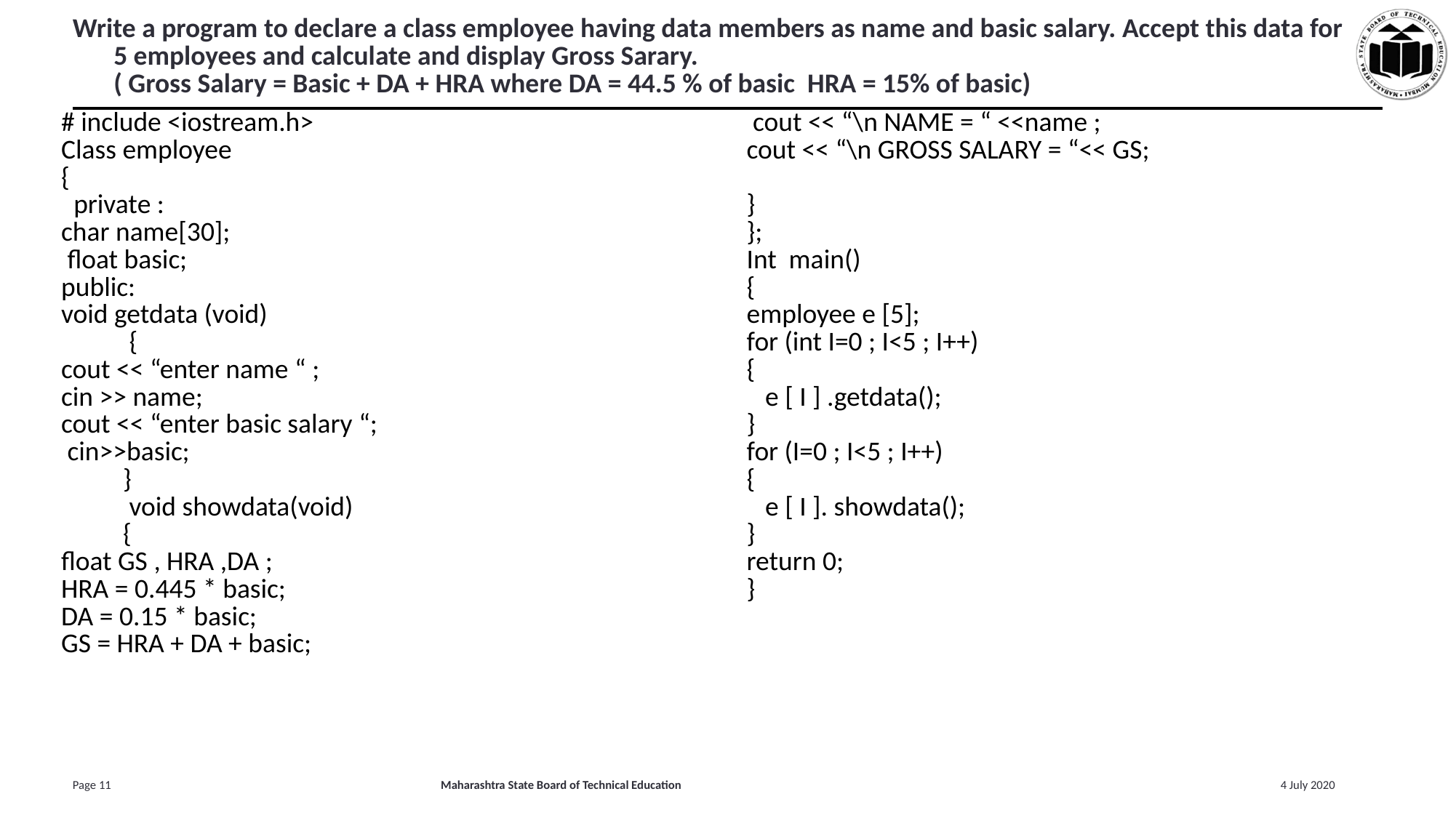

# Write a program to declare a class employee having data members as name and basic salary. Accept this data for 5 employees and calculate and display Gross Sarary. ( Gross Salary = Basic + DA + HRA where DA = 44.5 % of basic  HRA = 15% of basic)
| # include <iostream.h> Class employee { private : char name[30]; float basic; public: void getdata (void) { cout << “enter name “ ; cin >> name; cout << “enter basic salary “; cin>>basic; } void showdata(void) { float GS , HRA ,DA ; HRA = 0.445 \* basic; DA = 0.15 \* basic; GS = HRA + DA + basic; | cout << “\n NAME = “ <<name ; cout << “\n GROSS SALARY = “<< GS; } }; Int main() { employee e [5]; for (int I=0 ; I<5 ; I++) { e [ I ] .getdata(); } for (I=0 ; I<5 ; I++) { e [ I ]. showdata(); } return 0; } |
| --- | --- |